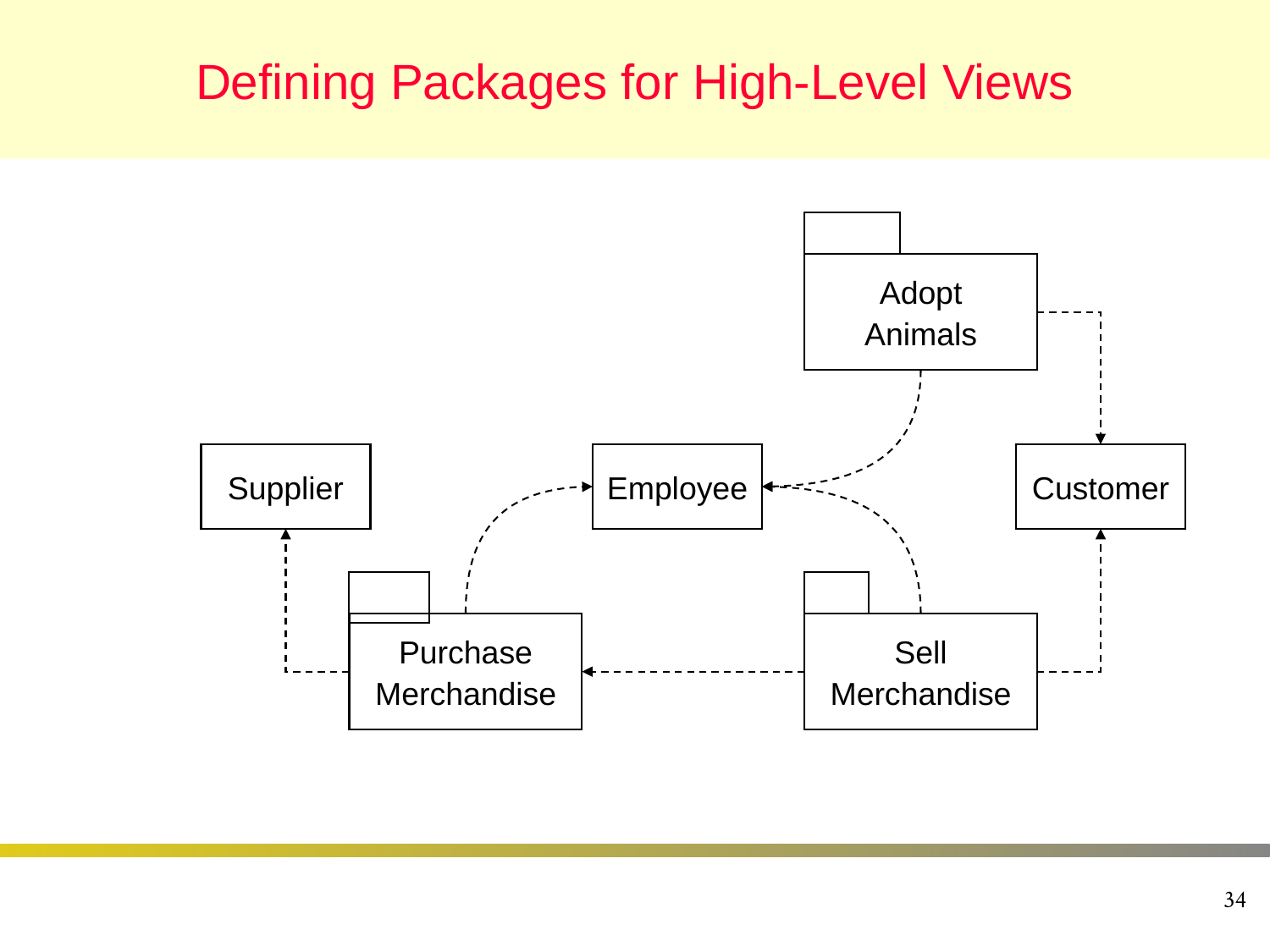

# Defining Packages for High-Level Views

Adopt
Animals
Supplier
Employee
Customer

Purchase
Merchandise
Sell
Merchandise
34